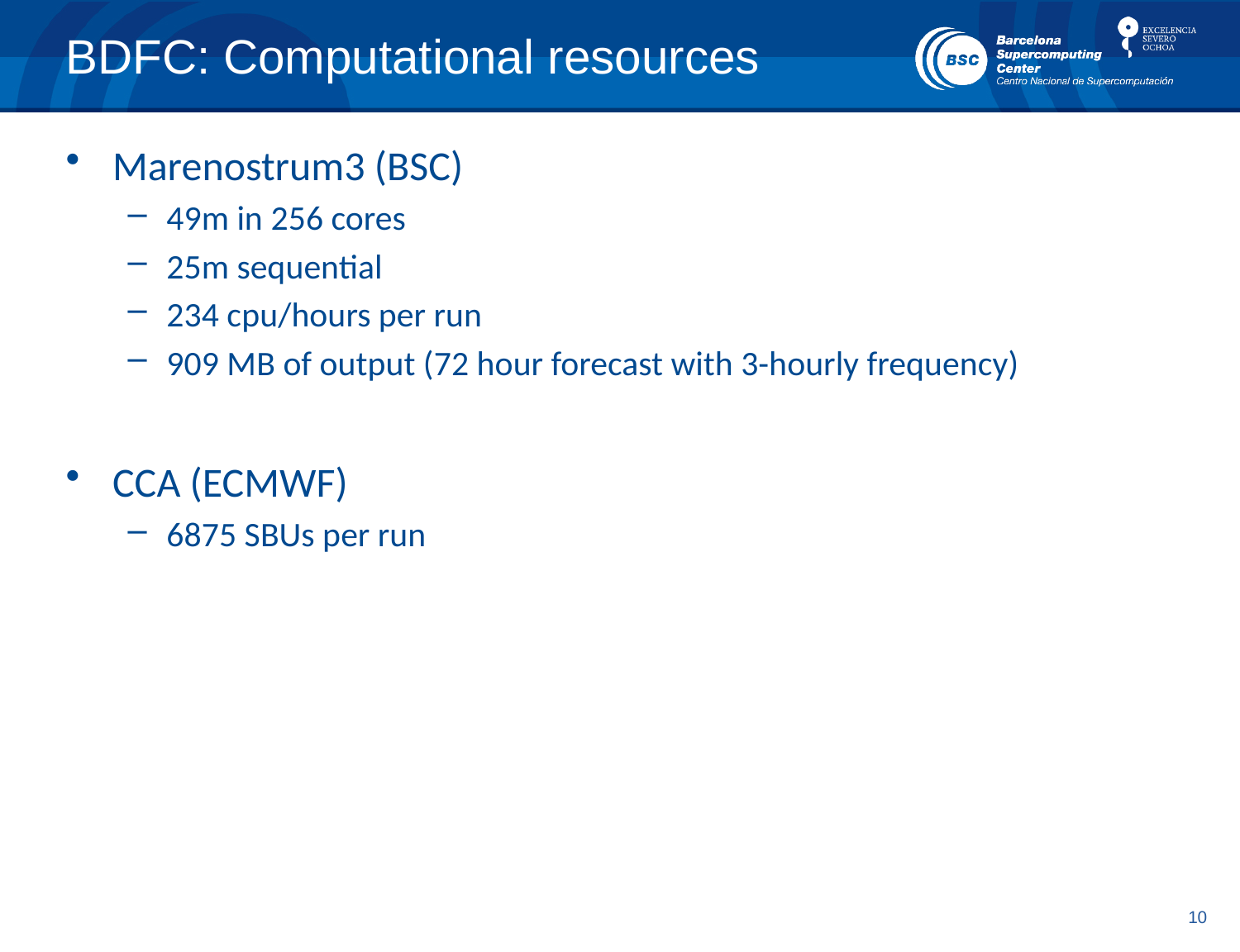

# BDFC: Computational resources
Marenostrum3 (BSC)
49m in 256 cores
25m sequential
234 cpu/hours per run
909 MB of output (72 hour forecast with 3-hourly frequency)

CCA (ECMWF)
6875 SBUs per run